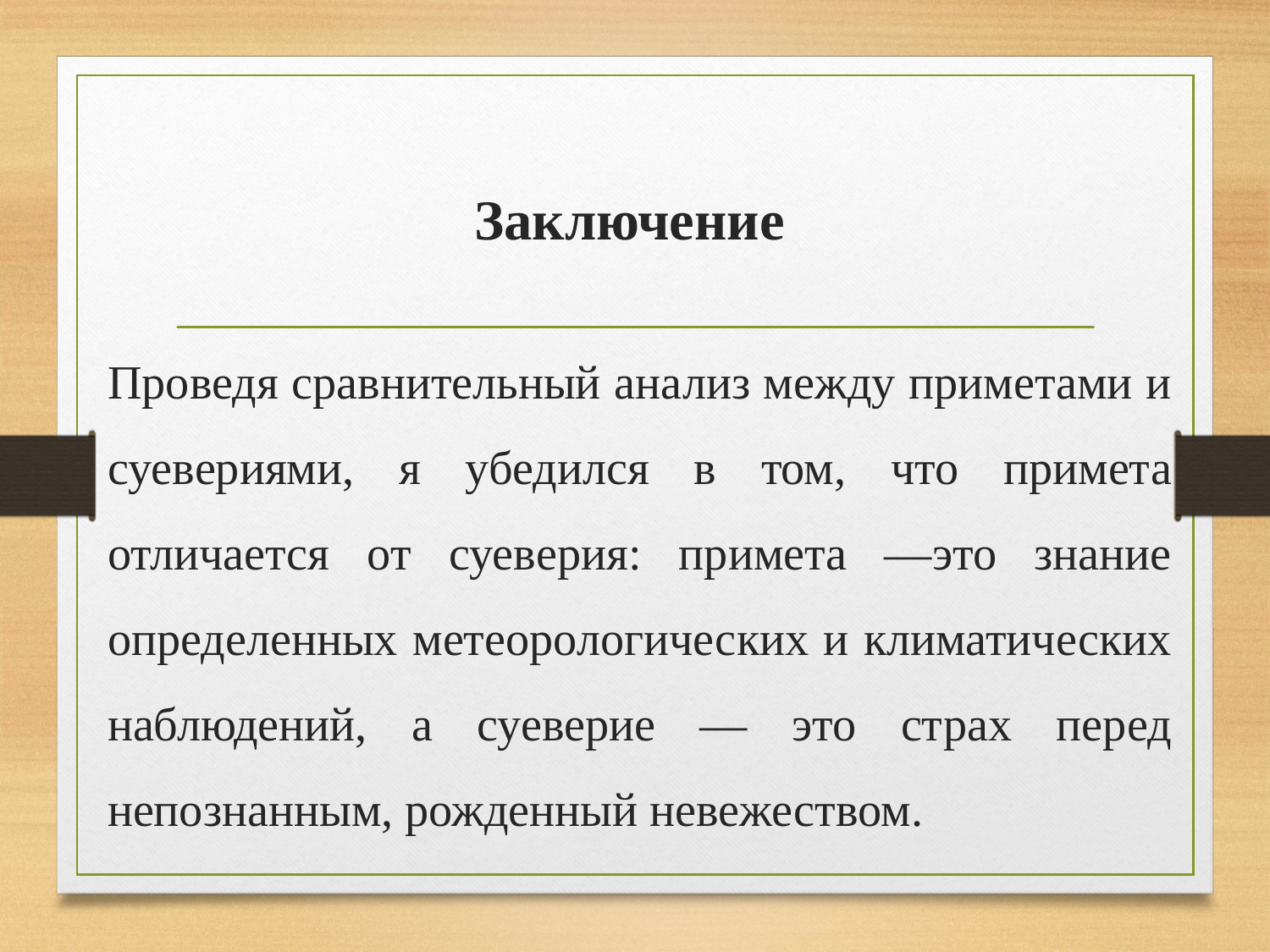

# Заключение
Проведя сравнительный анализ между приметами и суевериями, я убедился в том, что примета отличается от суеверия: примета —это знание определенных метеорологических и климатических наблюдений, а суеверие — это страх перед непознанным, рожденный невежеством.